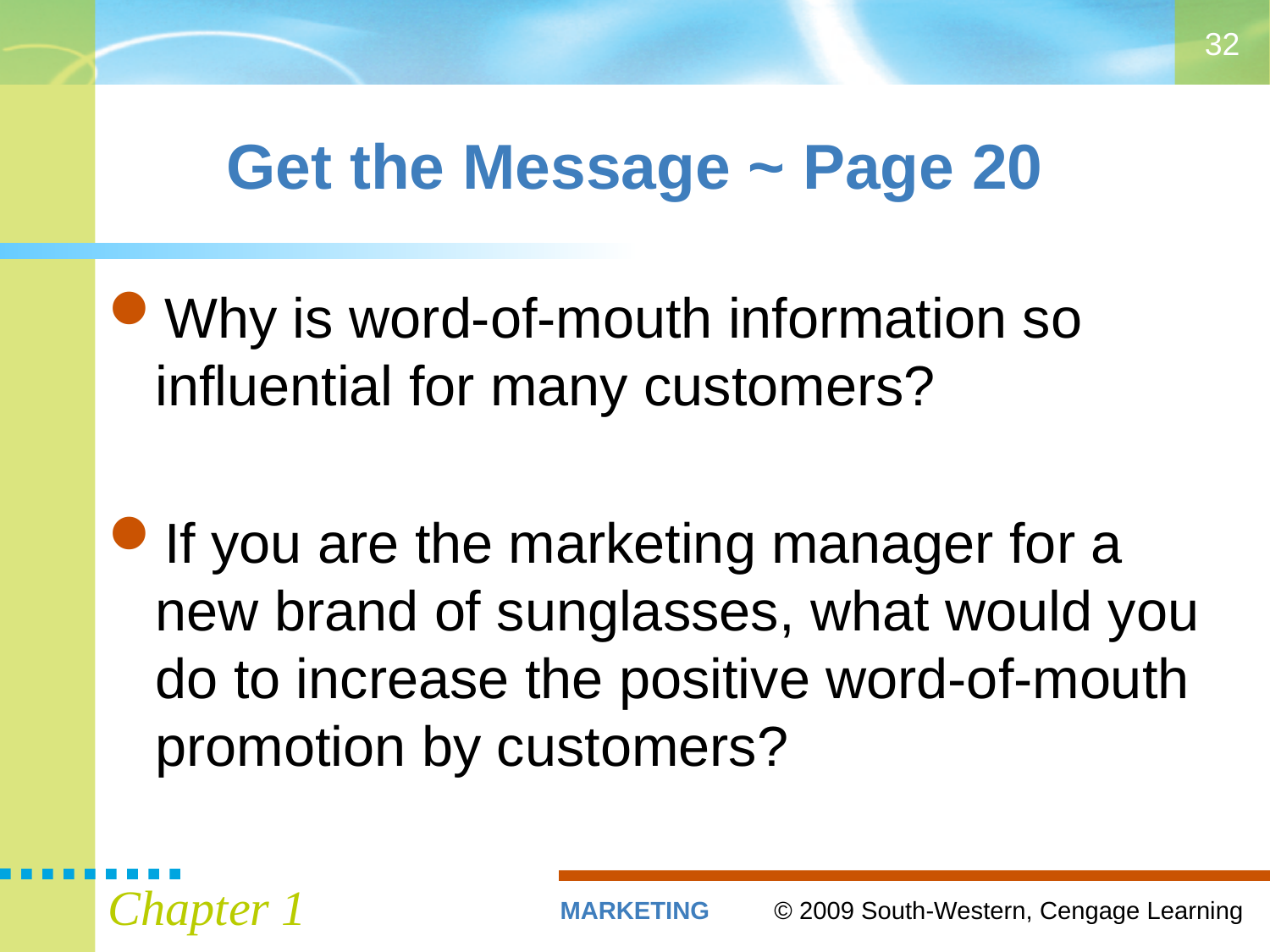

32
# Get the Message ~ Page 20
Why is word-of-mouth information so influential for many customers?

If you are the marketing manager for a new brand of sunglasses, what would you do to increase the positive word-of-mouth promotion by customers?
Chapter 1